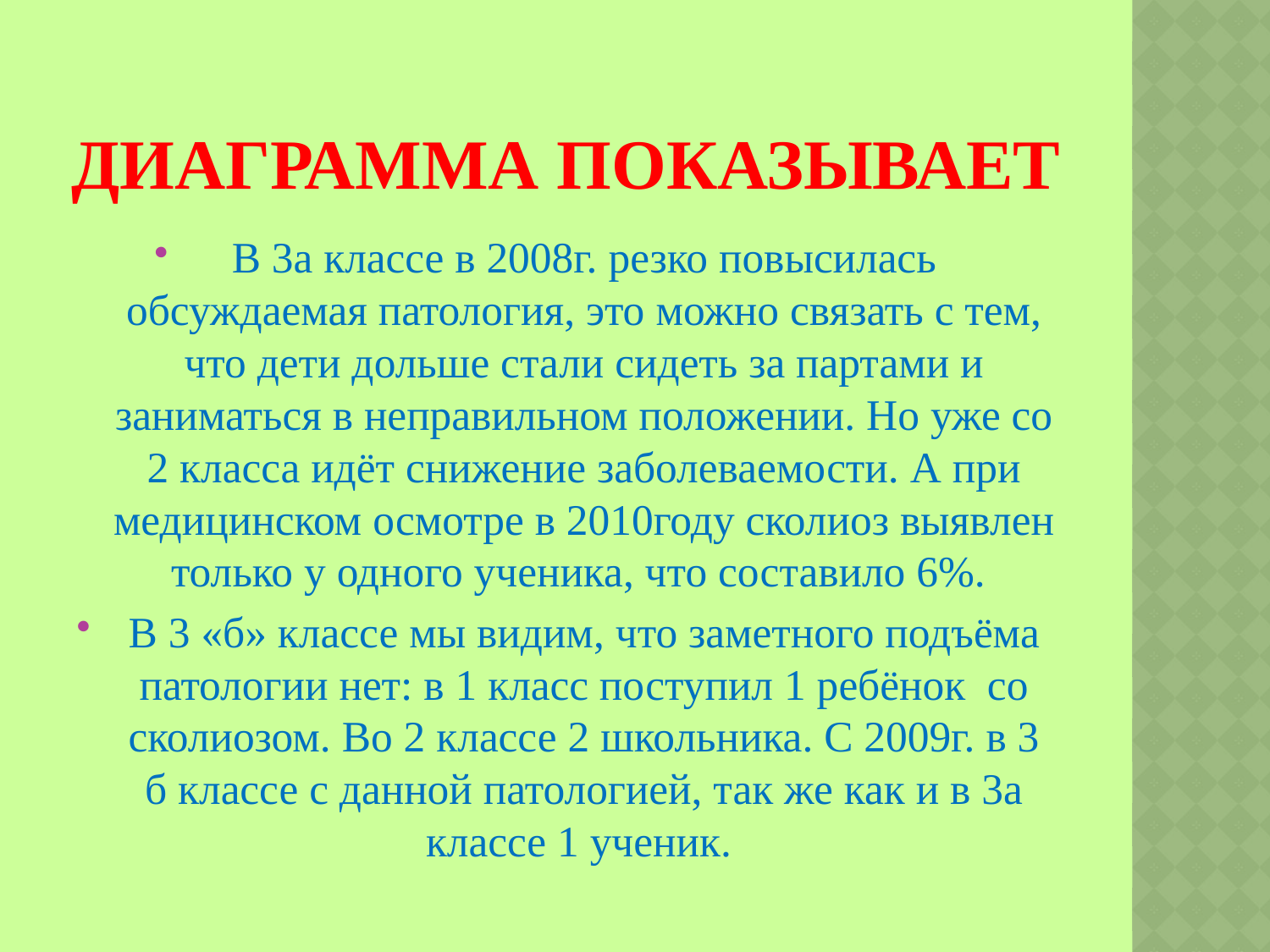

# Диаграмма показывает
В 3а классе в 2008г. резко повысилась обсуждаемая патология, это можно связать с тем, что дети дольше стали сидеть за партами и заниматься в неправильном положении. Но уже со 2 класса идёт снижение заболеваемости. А при медицинском осмотре в 2010году сколиоз выявлен только у одного ученика, что составило 6%.
В 3 «б» классе мы видим, что заметного подъёма патологии нет: в 1 класс поступил 1 ребёнок  со сколиозом. Во 2 классе 2 школьника. С 2009г. в 3 б классе с данной патологией, так же как и в 3а классе 1 ученик.